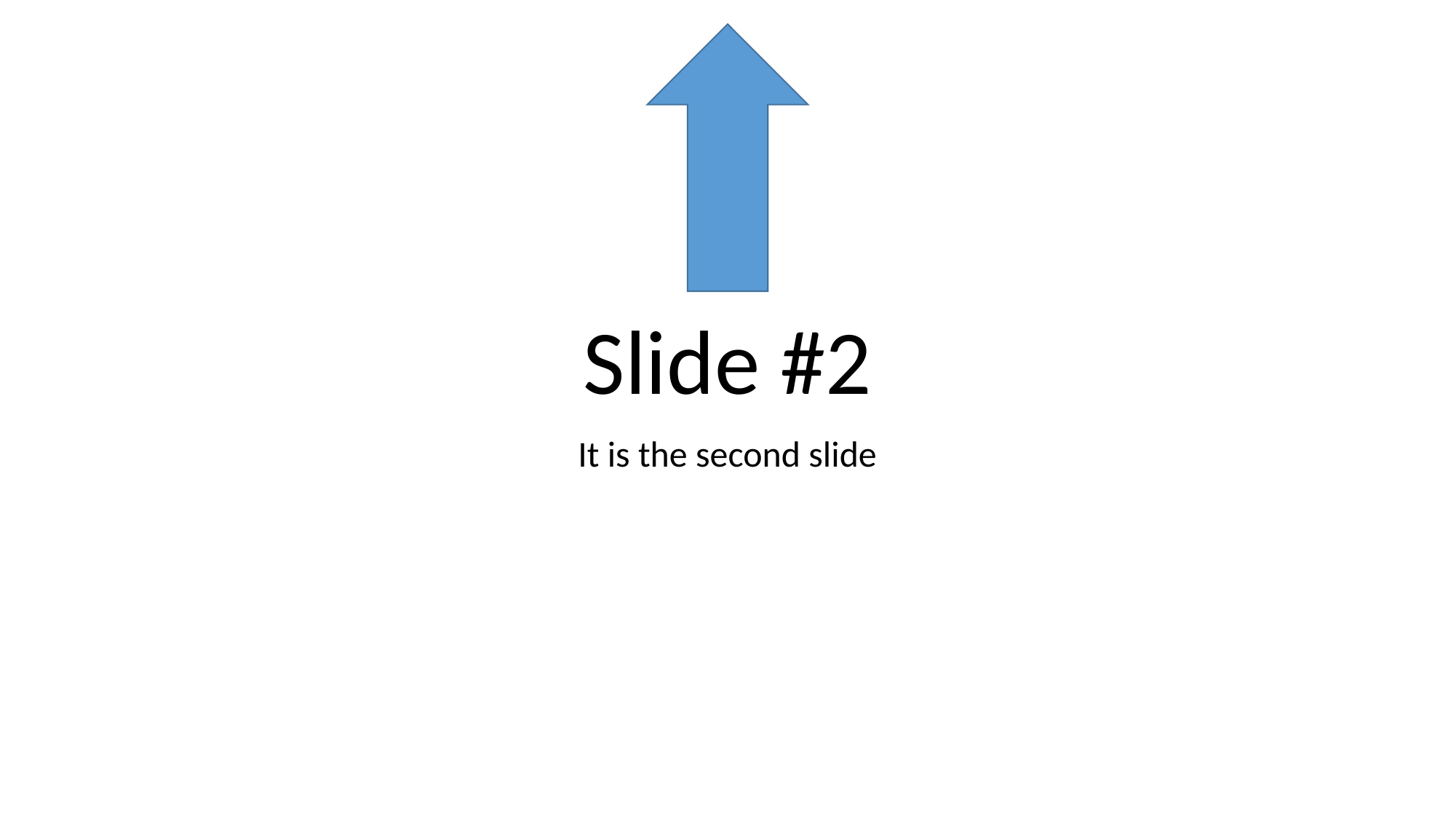

# Slide #2
It is the second slide